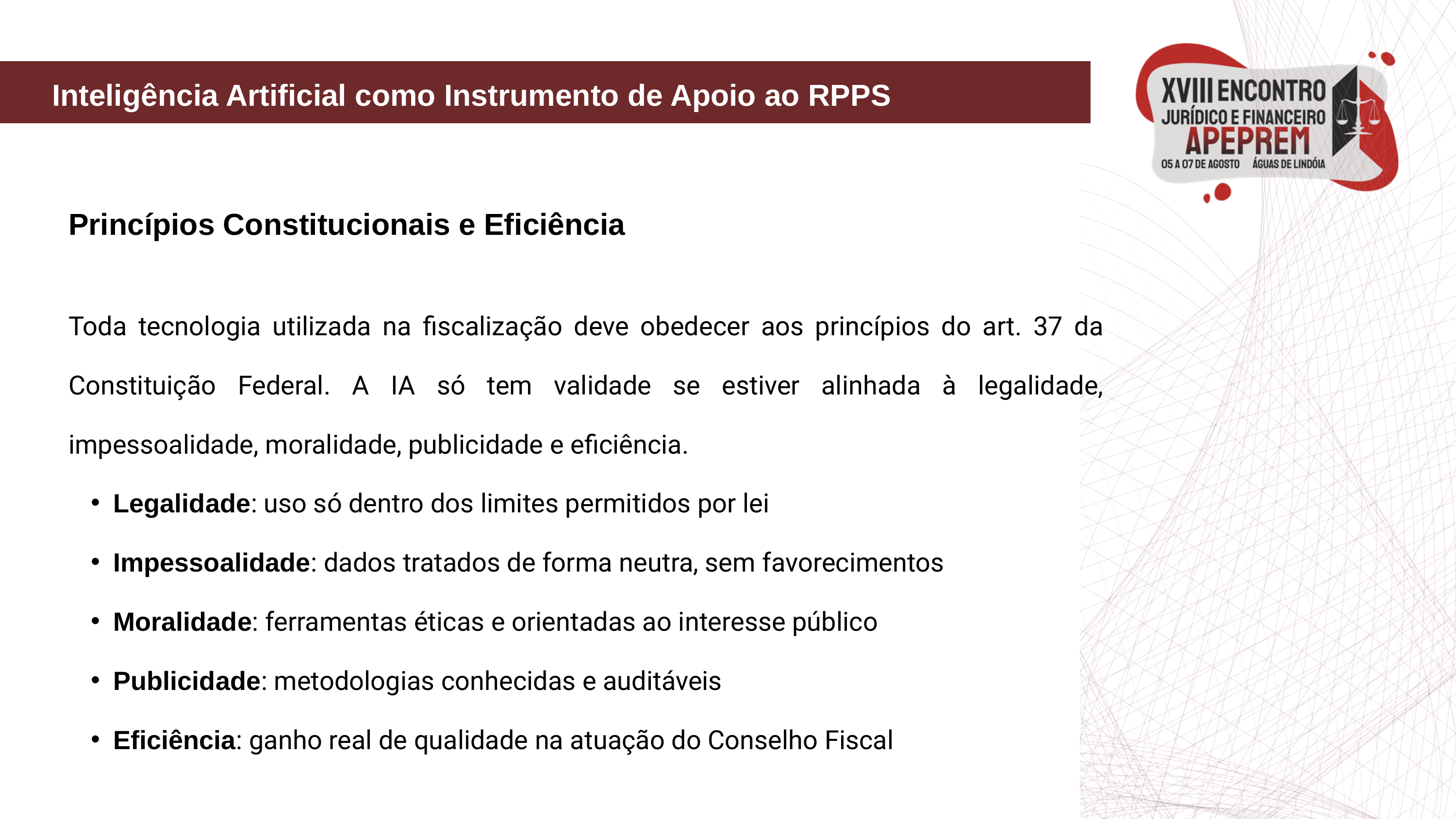

Inteligência Artificial como Instrumento de Apoio ao RPPS
Princípios Constitucionais e Eficiência
Toda tecnologia utilizada na fiscalização deve obedecer aos princípios do art. 37 da Constituição Federal. A IA só tem validade se estiver alinhada à legalidade, impessoalidade, moralidade, publicidade e eficiência.
Legalidade: uso só dentro dos limites permitidos por lei
Impessoalidade: dados tratados de forma neutra, sem favorecimentos
Moralidade: ferramentas éticas e orientadas ao interesse público
Publicidade: metodologias conhecidas e auditáveis
Eficiência: ganho real de qualidade na atuação do Conselho Fiscal